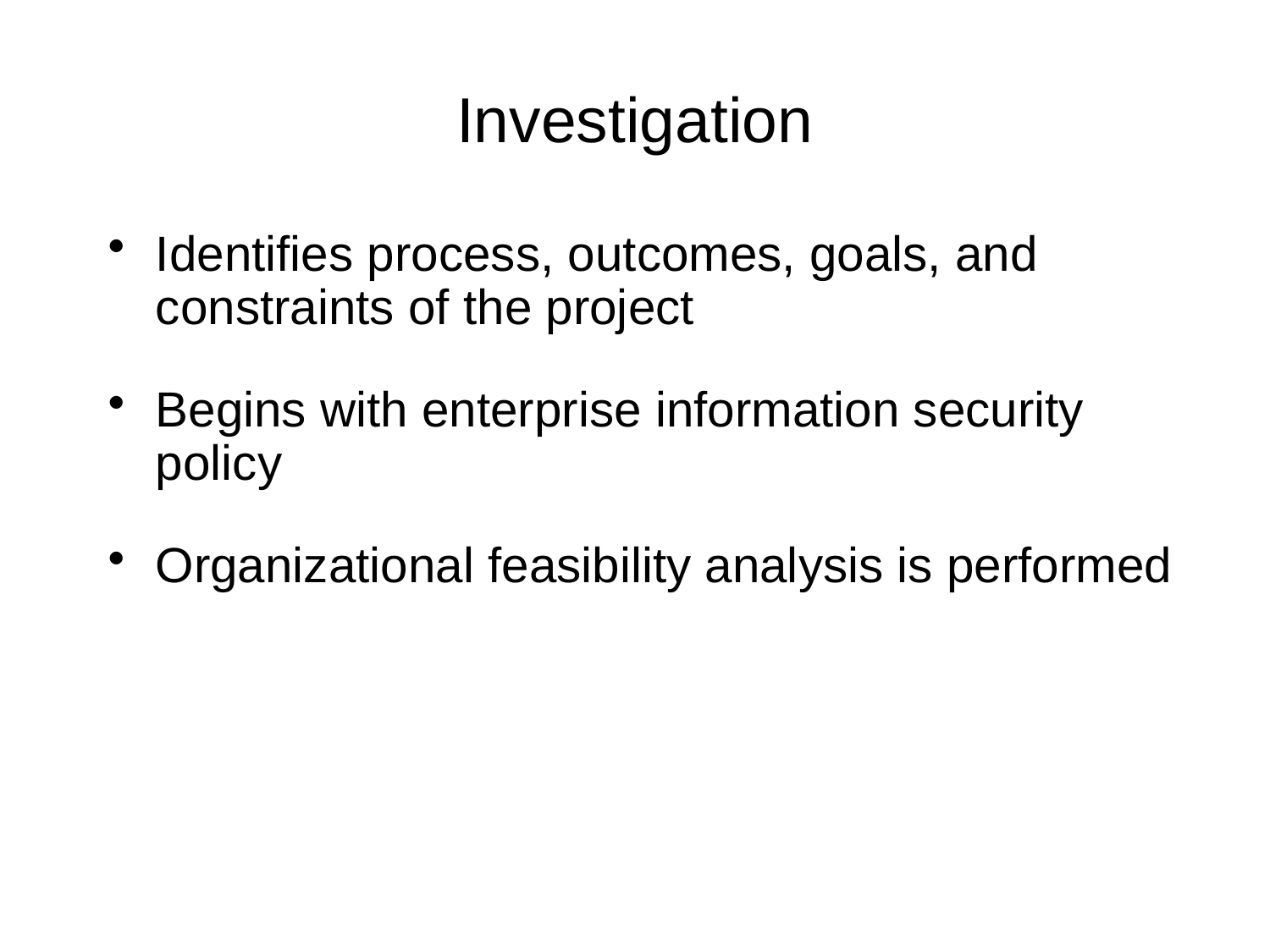

# Investigation
Identifies process, outcomes, goals, and constraints of the project
Begins with enterprise information security policy
Organizational feasibility analysis is performed